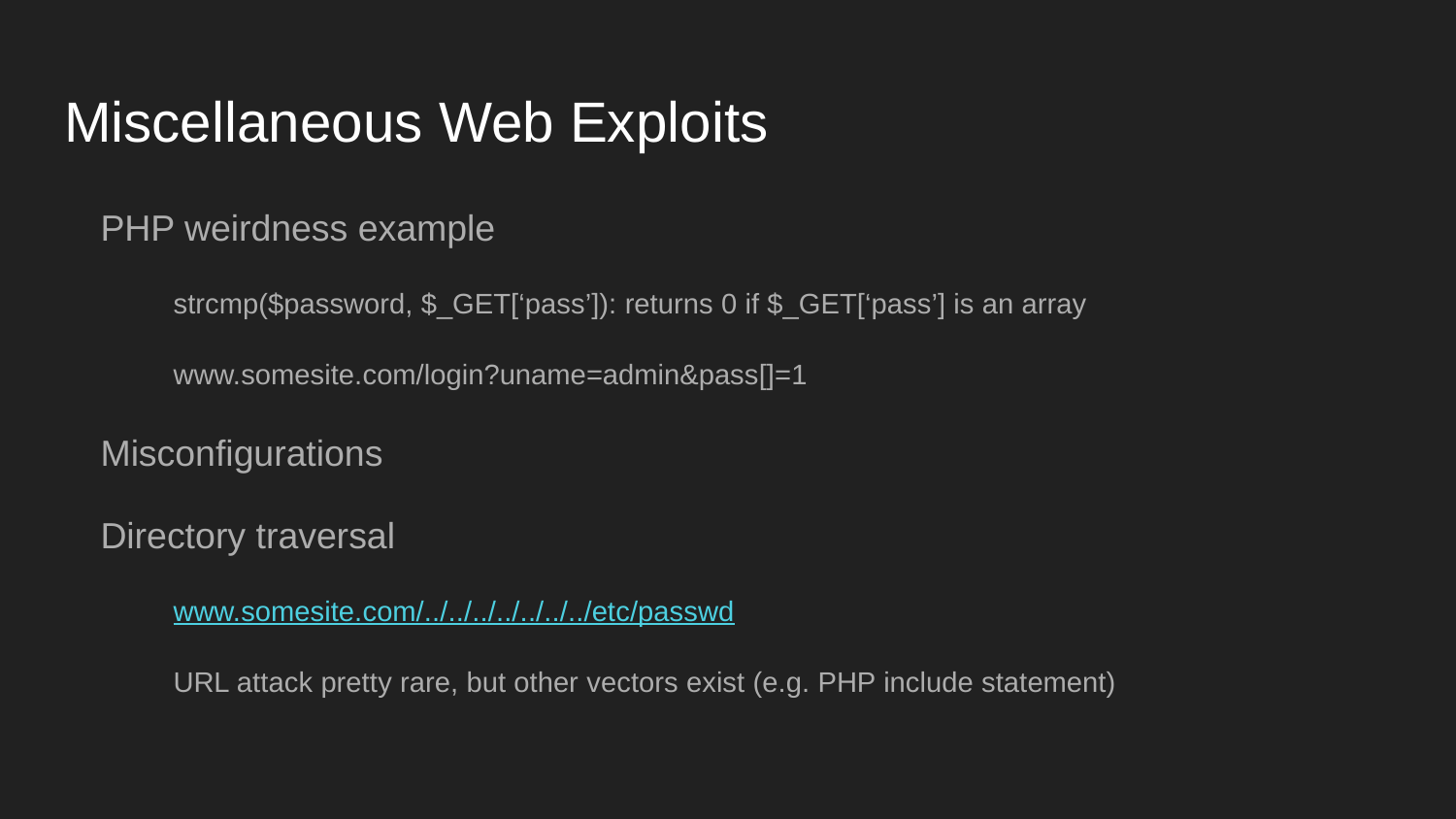

# Miscellaneous Web Exploits
PHP weirdness example
strcmp($password, $_GET[‘pass’]): returns 0 if $_GET[‘pass’] is an array
www.somesite.com/login?uname=admin&pass[]=1
Misconfigurations
Directory traversal
www.somesite.com/../../../../../../../etc/passwd
URL attack pretty rare, but other vectors exist (e.g. PHP include statement)